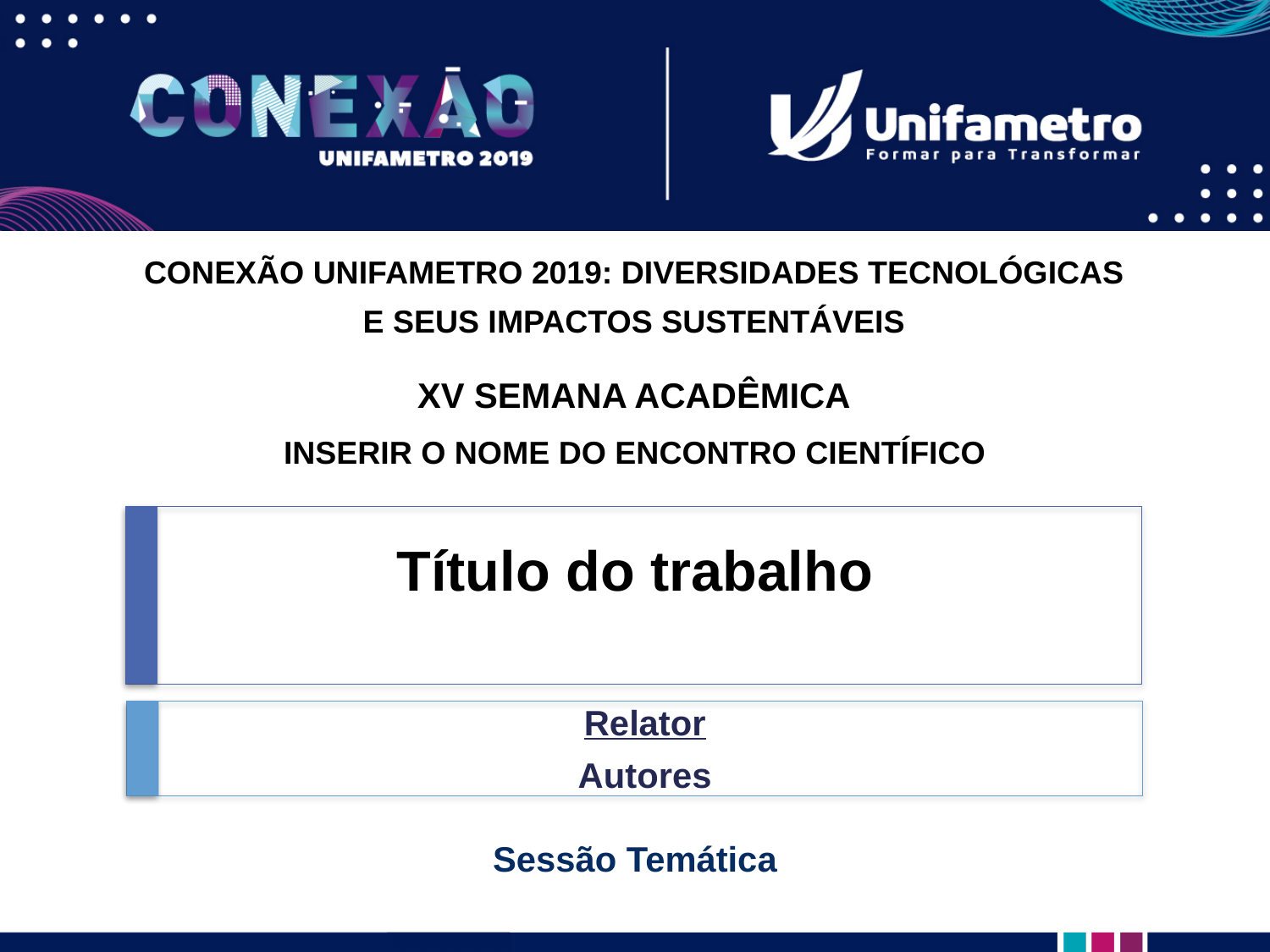

INSERIR O NOME DO ENCONTRO CIENTÍFICO
# Título do trabalho
Relator
Autores
Sessão Temática